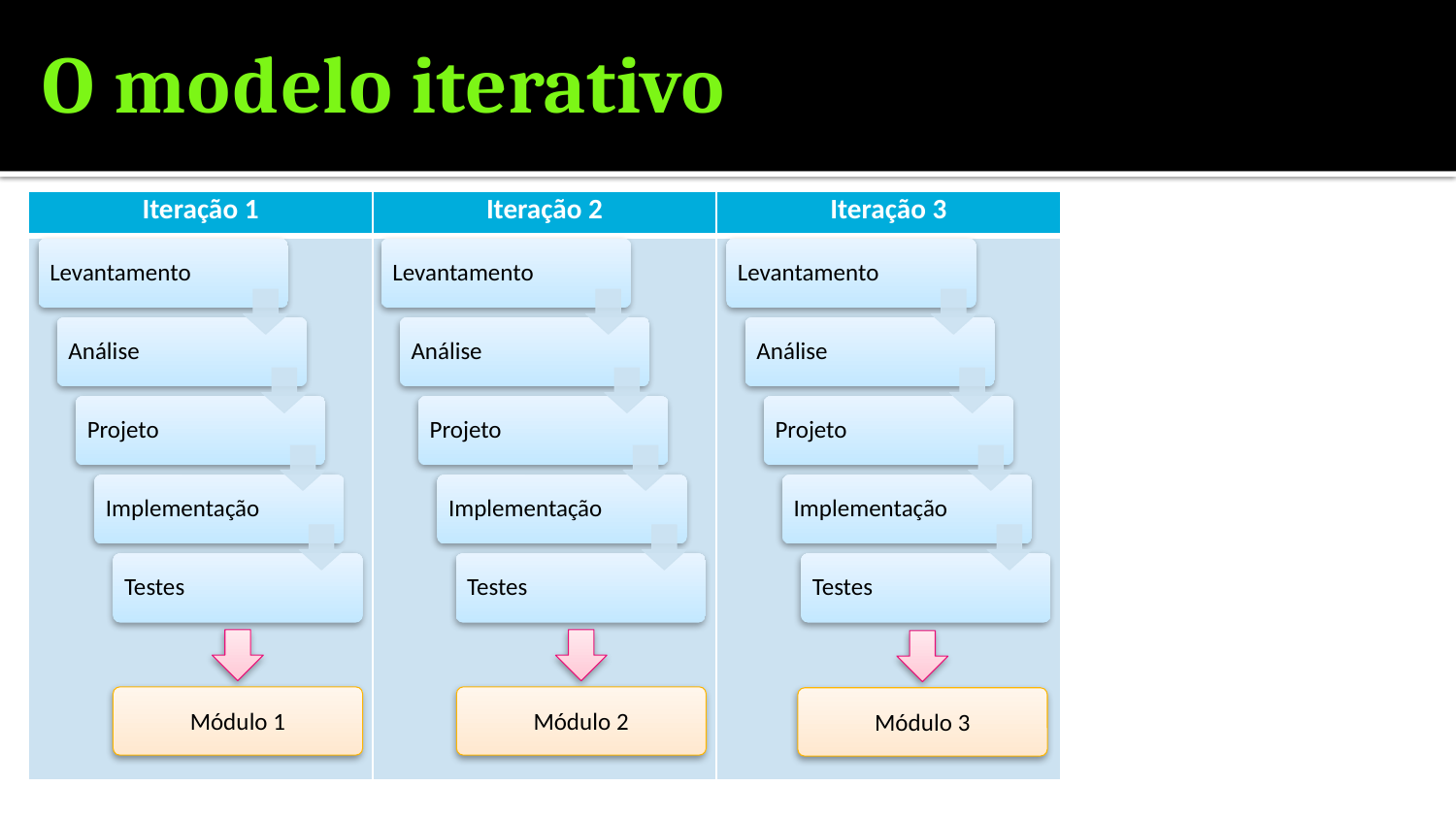

# O modelo iterativo
| Iteração 1 | Iteração 2 | Iteração 3 |
| --- | --- | --- |
|  |  |  |
Levantamento
Análise
Projeto
Implementação
Testes

Levantamento
Análise
Projeto
Implementação
Testes

Levantamento
Análise
Projeto
Implementação
Testes

Módulo 1
Módulo 2
Módulo 3